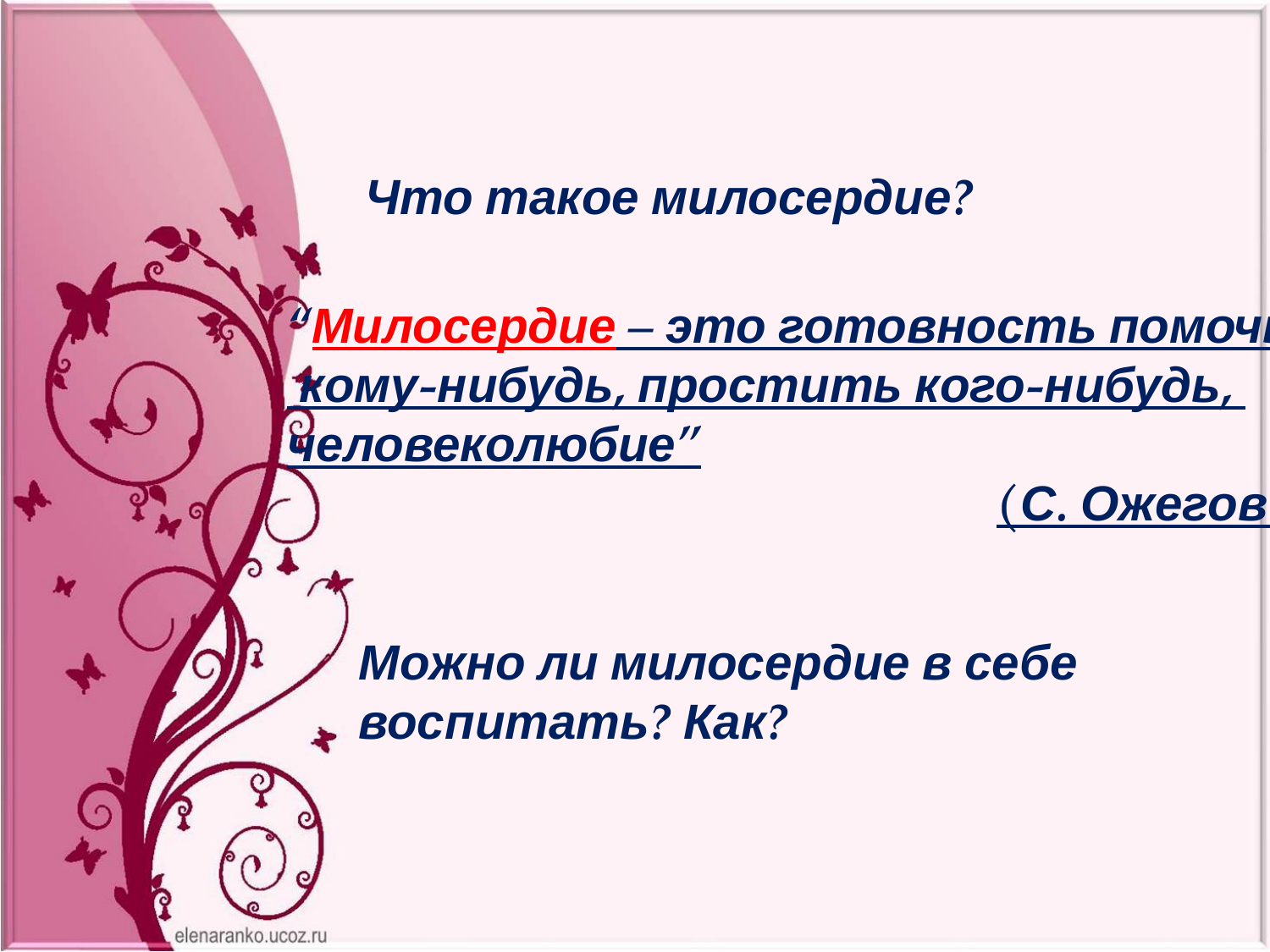

Что такое милосердие?
“Милосердие – это готовность помочь
 кому-нибудь, простить кого-нибудь,
человеколюбие”
(С. Ожегов)

Можно ли милосердие в себе
воспитать? Как?